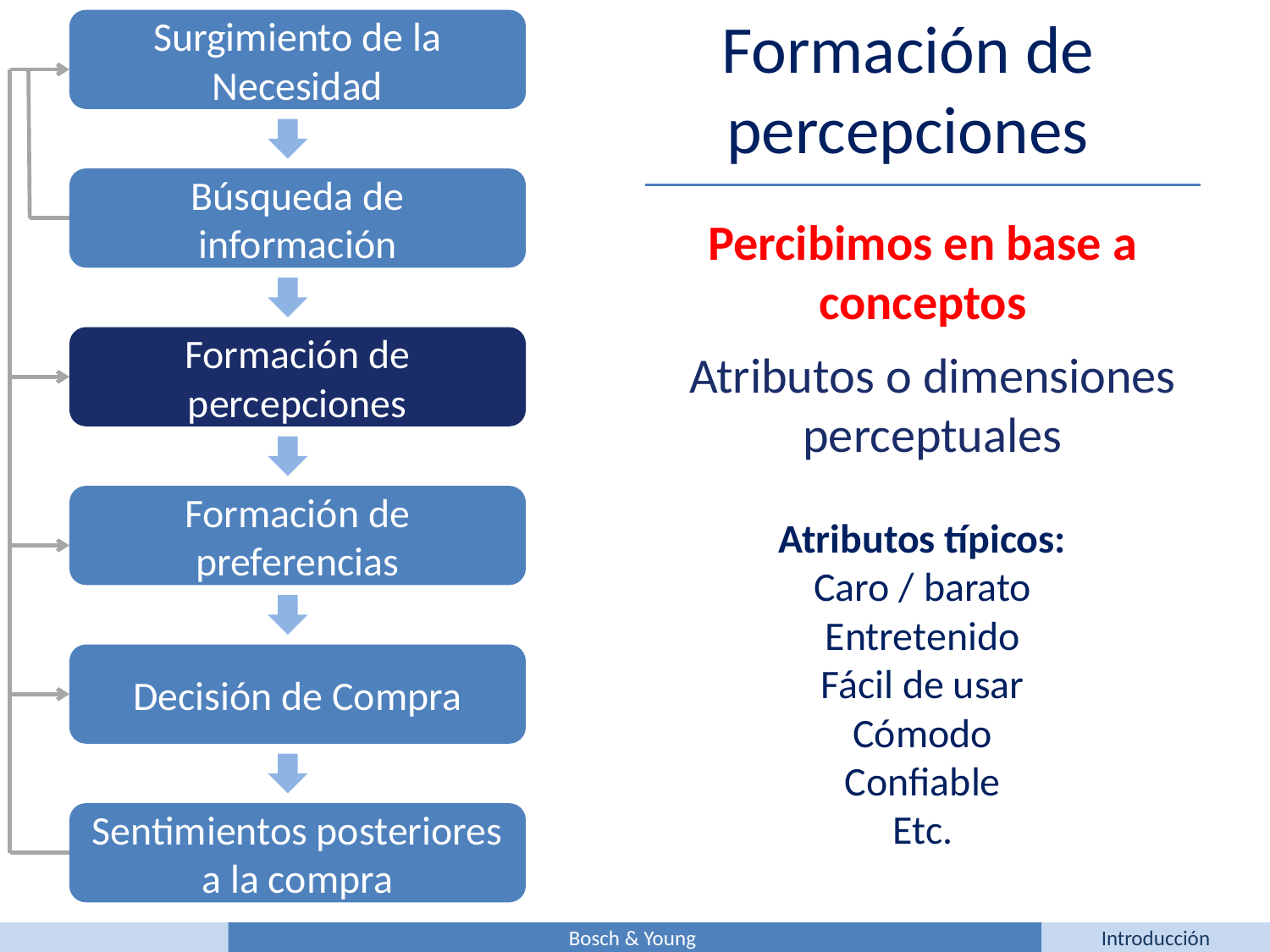

Formación de percepciones
Surgimiento de la Necesidad

Búsqueda de información

Formación de percepciones

Formación de preferencias

Decisión de Compra

Sentimientos posteriores a la compra
Percibimos en base a conceptos
Atributos o dimensiones perceptuales
Atributos típicos:
Caro / barato
Entretenido
Fácil de usar
Cómodo
Confiable
Etc.

Bosch & Young
Introducción